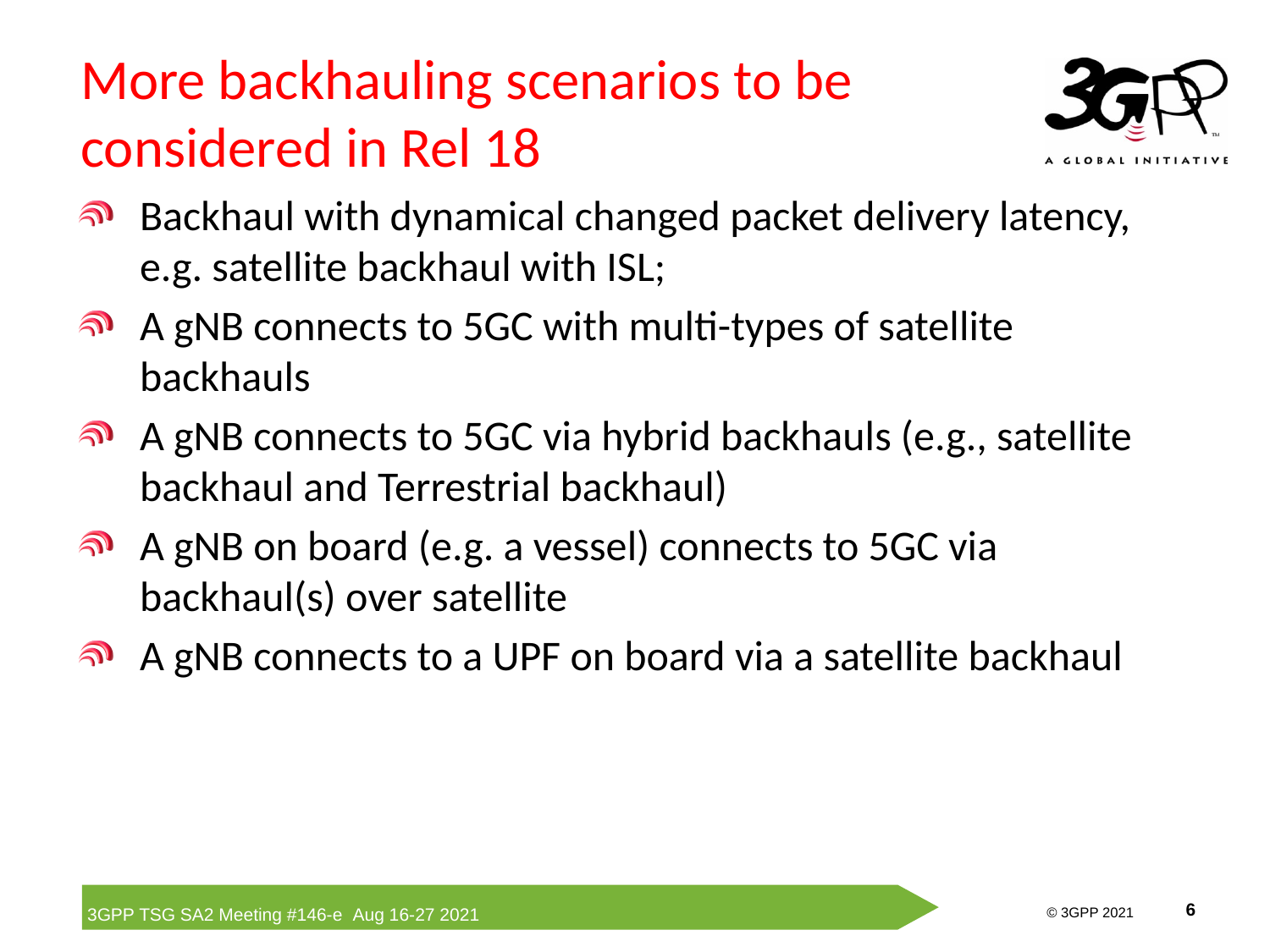

# More backhauling scenarios to be considered in Rel 18
Backhaul with dynamical changed packet delivery latency, e.g. satellite backhaul with ISL;
A gNB connects to 5GC with multi-types of satellite backhauls
A gNB connects to 5GC via hybrid backhauls (e.g., satellite backhaul and Terrestrial backhaul)
A gNB on board (e.g. a vessel) connects to 5GC via backhaul(s) over satellite
A gNB connects to a UPF on board via a satellite backhaul